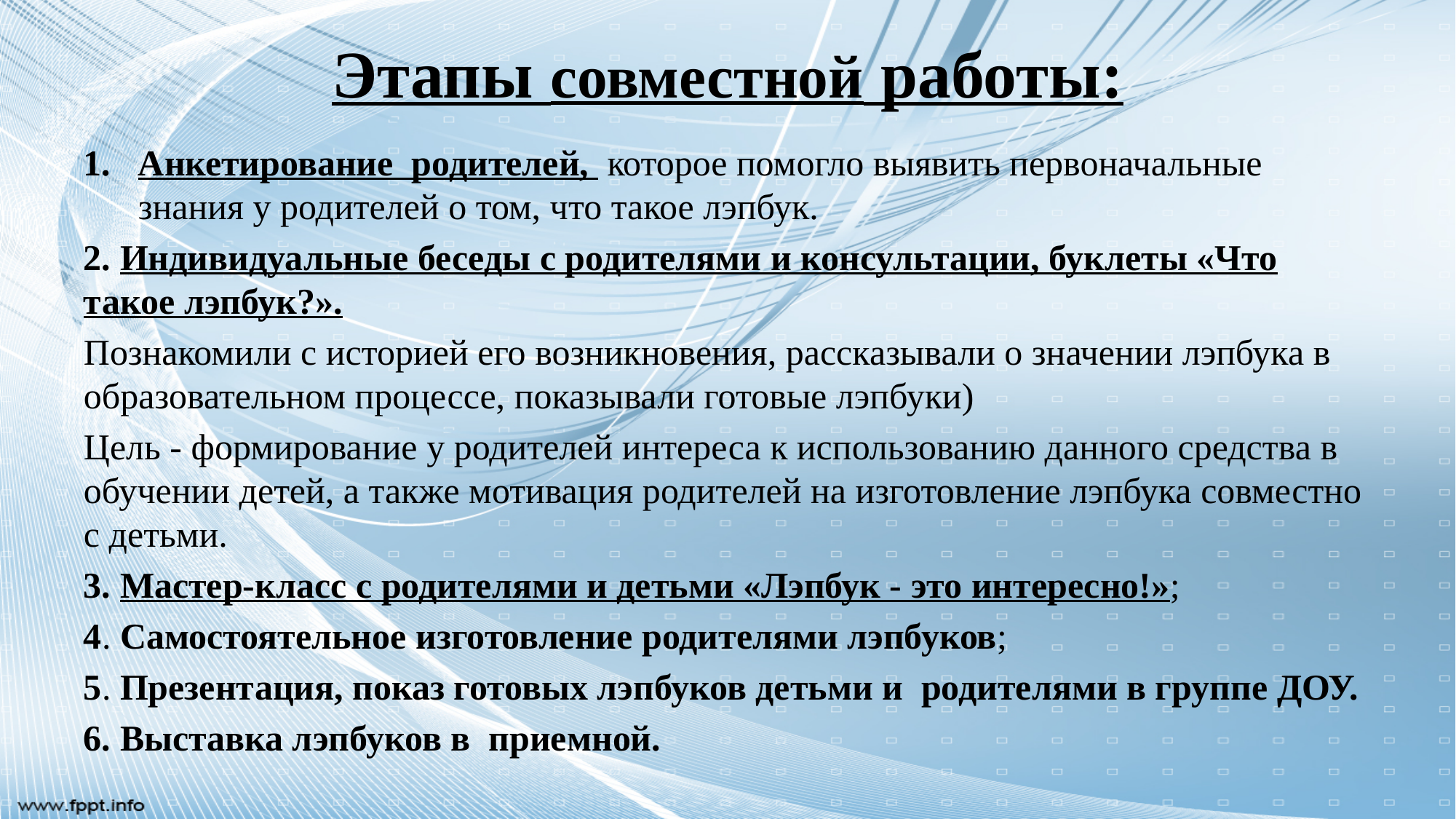

# Этапы совместной работы:
Анкетирование  родителей,  которое помогло выявить первоначальные знания у родителей о том, что такое лэпбук.
2. Индивидуальные беседы с родителями и консультации, буклеты «Что такое лэпбук?».
Познакомили с историей его возникновения, рассказывали о значении лэпбука в образовательном процессе, показывали готовые лэпбуки)
Цель - формирование у родителей интереса к использованию данного средства в обучении детей, а также мотивация родителей на изготовление лэпбука совместно с детьми.
3. Мастер-класс с родителями и детьми «Лэпбук - это интересно!»;
4. Самостоятельное изготовление родителями лэпбуков;
5. Презентация, показ готовых лэпбуков детьми и  родителями в группе ДОУ.
6. Выставка лэпбуков в  приемной.